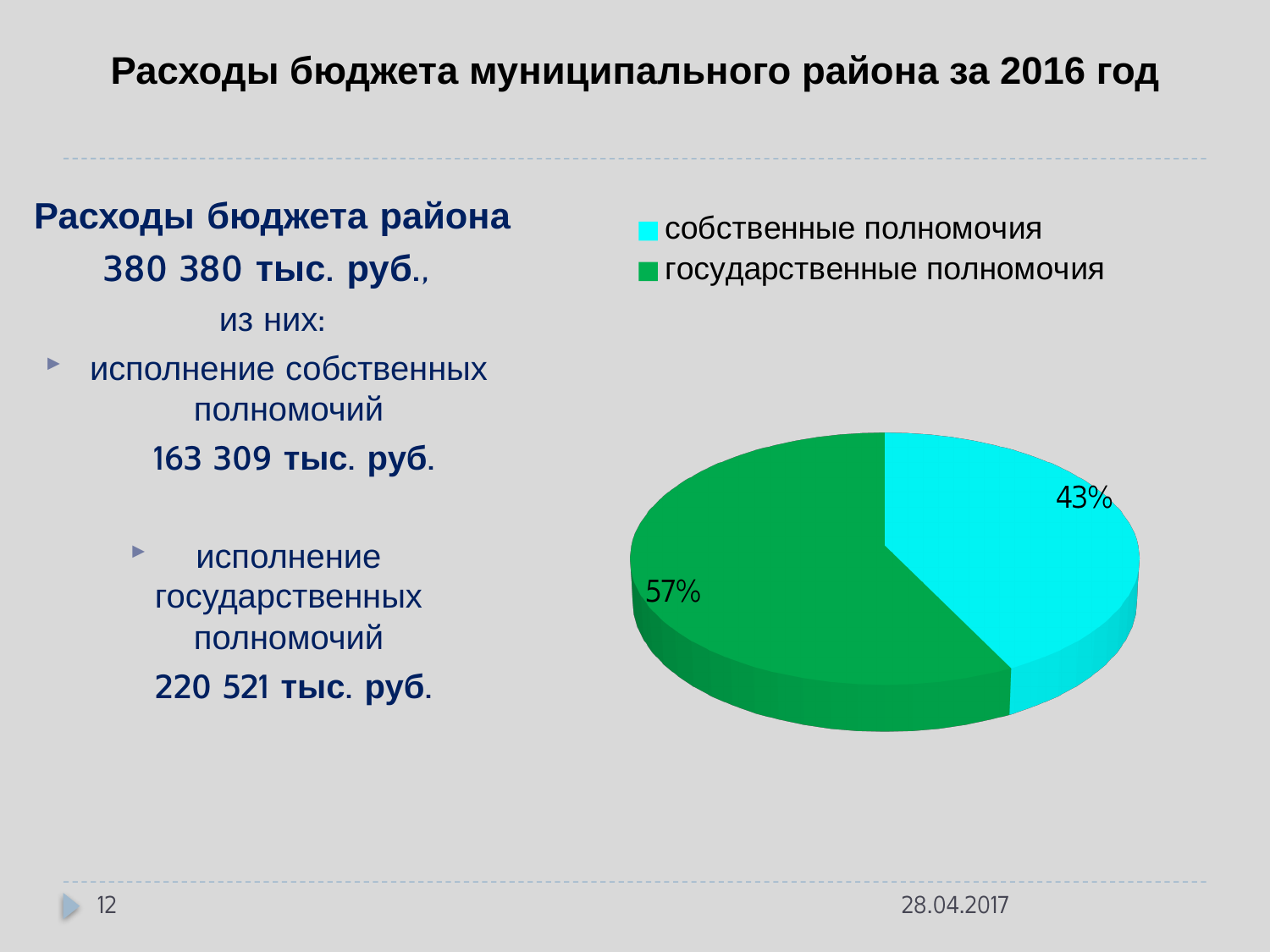

# Расходы бюджета муниципального района за 2016 год
Расходы бюджета района
380 380 тыс. руб.,
из них:
исполнение собственных полномочий
     163 309 тыс. руб.

исполнение государственных полномочий
     220 521 тыс. руб.

[unsupported chart]

12
28.04.2017